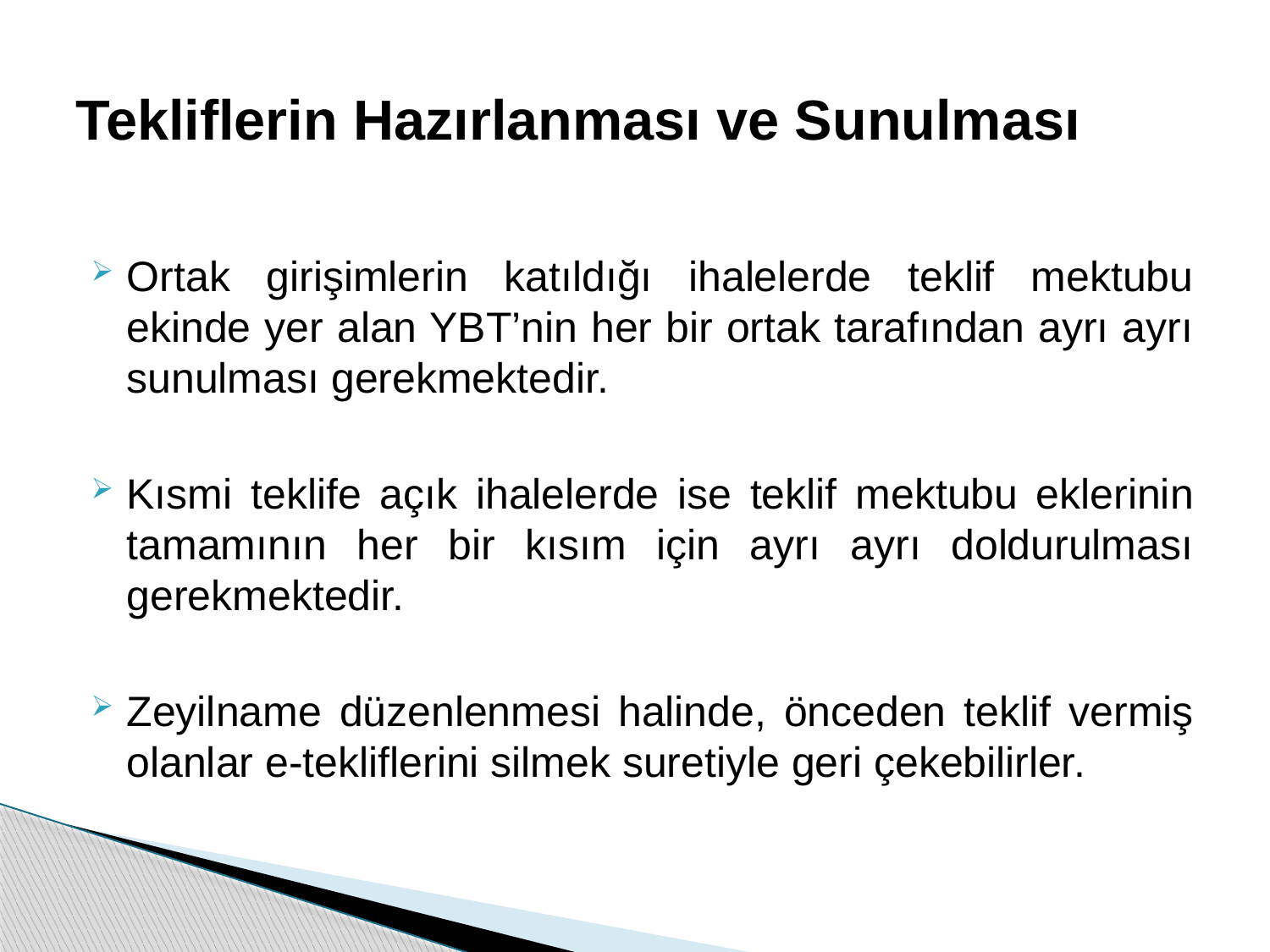

# Tekliflerin Hazırlanması ve Sunulması
Ortak girişimlerin katıldığı ihalelerde teklif mektubu ekinde yer alan YBT’nin her bir ortak tarafından ayrı ayrı sunulması gerekmektedir.

Kısmi teklife açık ihalelerde ise teklif mektubu eklerinin tamamının her bir kısım için ayrı ayrı doldurulması gerekmektedir.

Zeyilname düzenlenmesi halinde, önceden teklif vermiş olanlar e-tekliflerini silmek suretiyle geri çekebilirler.